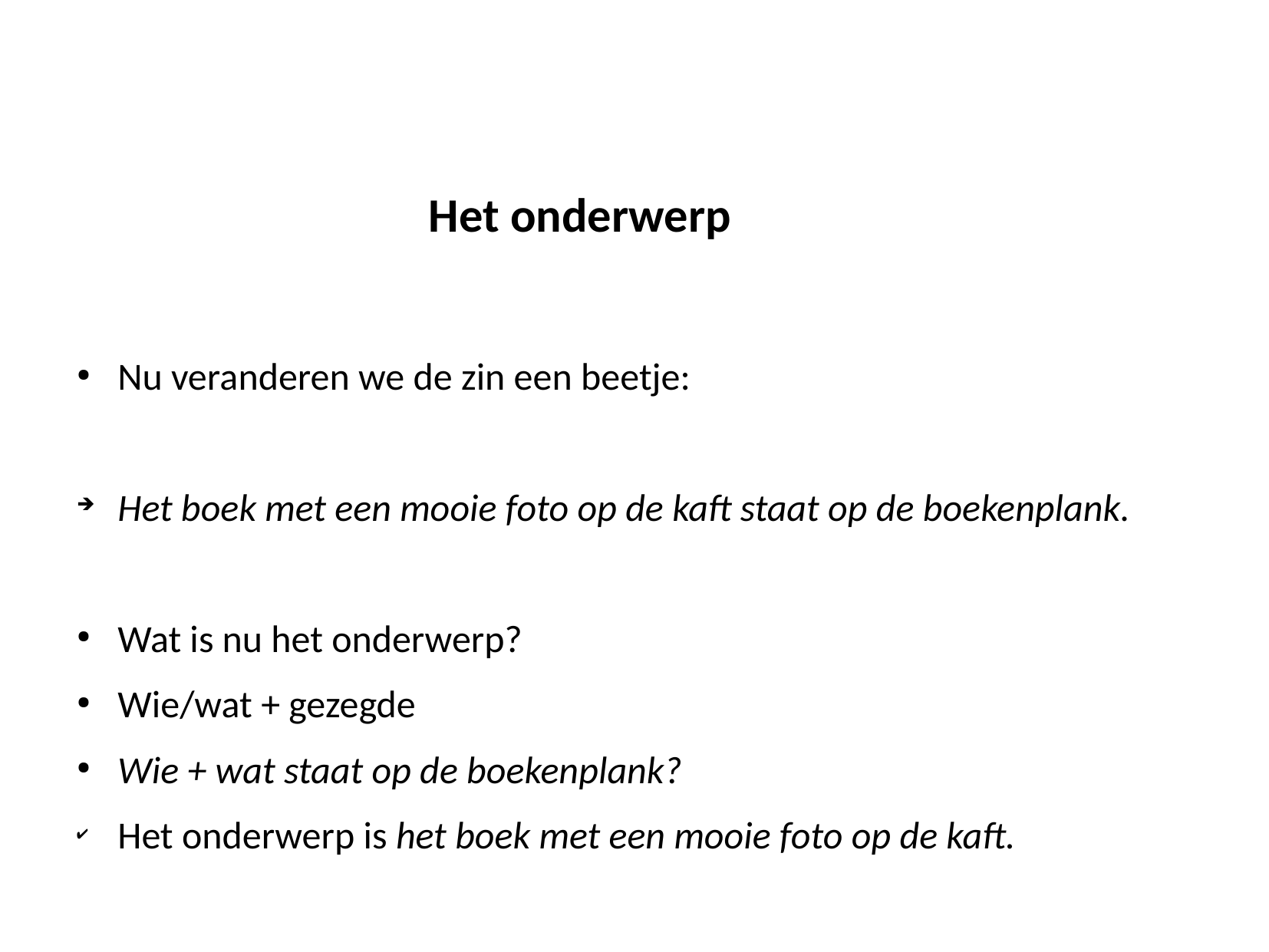

# Het onderwerp

Nu veranderen we de zin een beetje:

Het boek met een mooie foto op de kaft staat op de boekenplank.

Wat is nu het onderwerp?
Wie/wat + gezegde
Wie + wat staat op de boekenplank?
Het onderwerp is het boek met een mooie foto op de kaft.